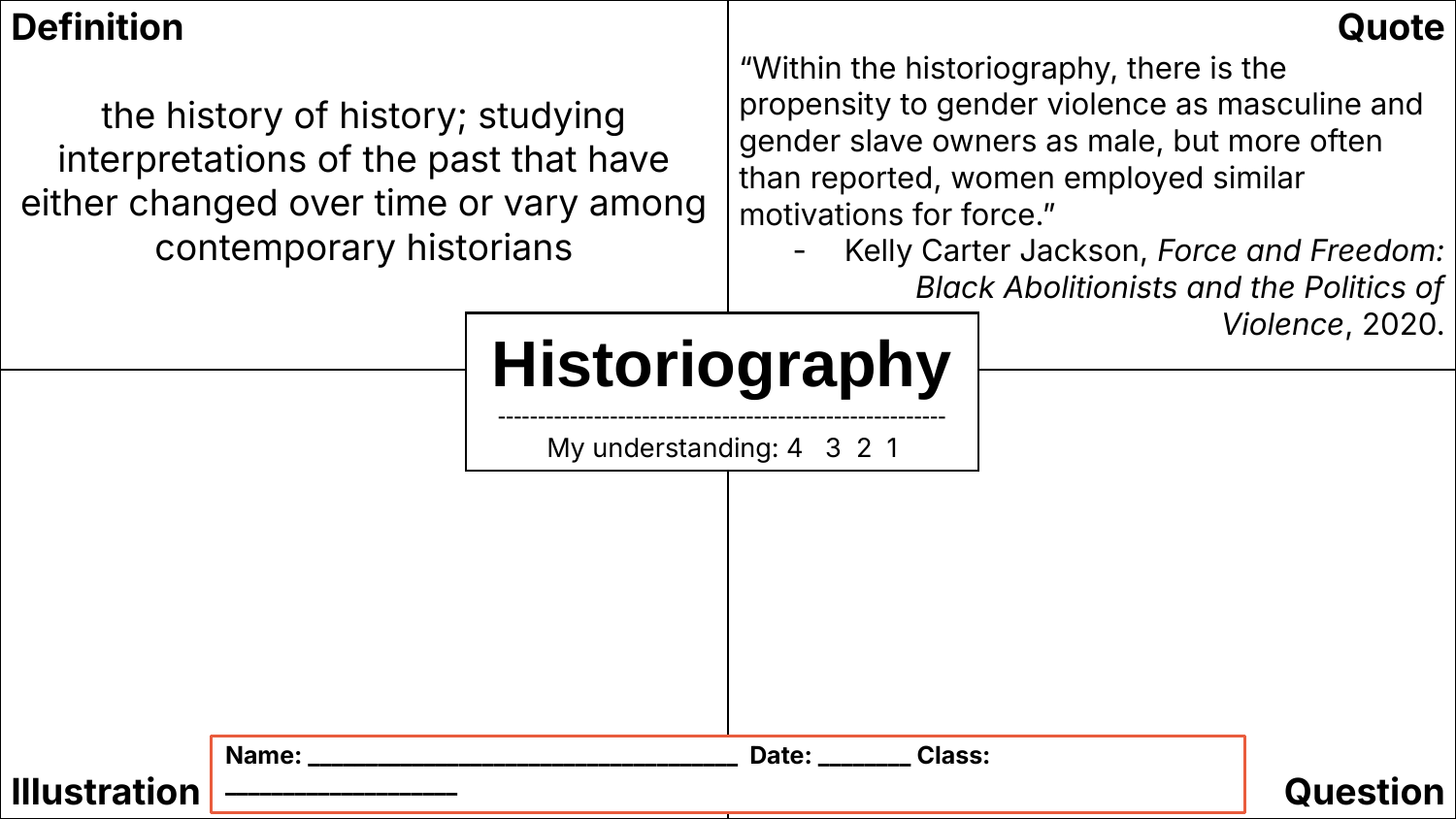

| Definition the history of history; studying interpretations of the past that have either changed over time or vary among contemporary historians | Quote “Within the historiography, there is the propensity to gender violence as masculine and gender slave owners as male, but more often than reported, women employed similar motivations for force.” Kelly Carter Jackson, Force and Freedom: Black Abolitionists and the Politics of Violence, 2020. |
| --- | --- |
| Illustration | Question |
Historiography
--------------------------------------------------------
My understanding: 4   3  2  1
Name: _____________________________________  Date: ________ Class: ____________________